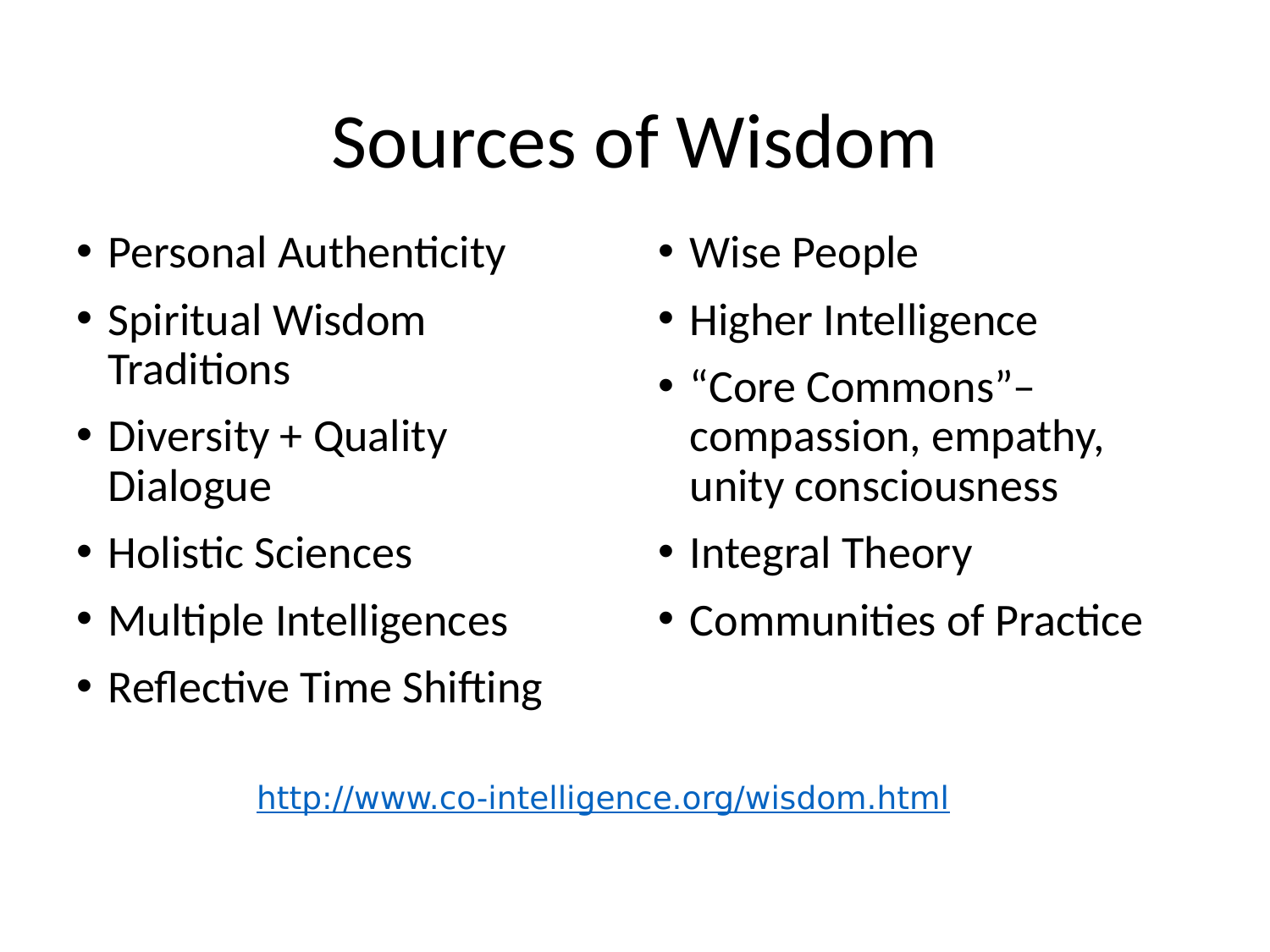

# Sources of Wisdom
Personal Authenticity
Spiritual Wisdom Traditions
Diversity + Quality Dialogue
Holistic Sciences
Multiple Intelligences
Reflective Time Shifting

Wise People
Higher Intelligence
“Core Commons”–compassion, empathy, unity consciousness
Integral Theory
Communities of Practice

http://www.co-intelligence.org/wisdom.html